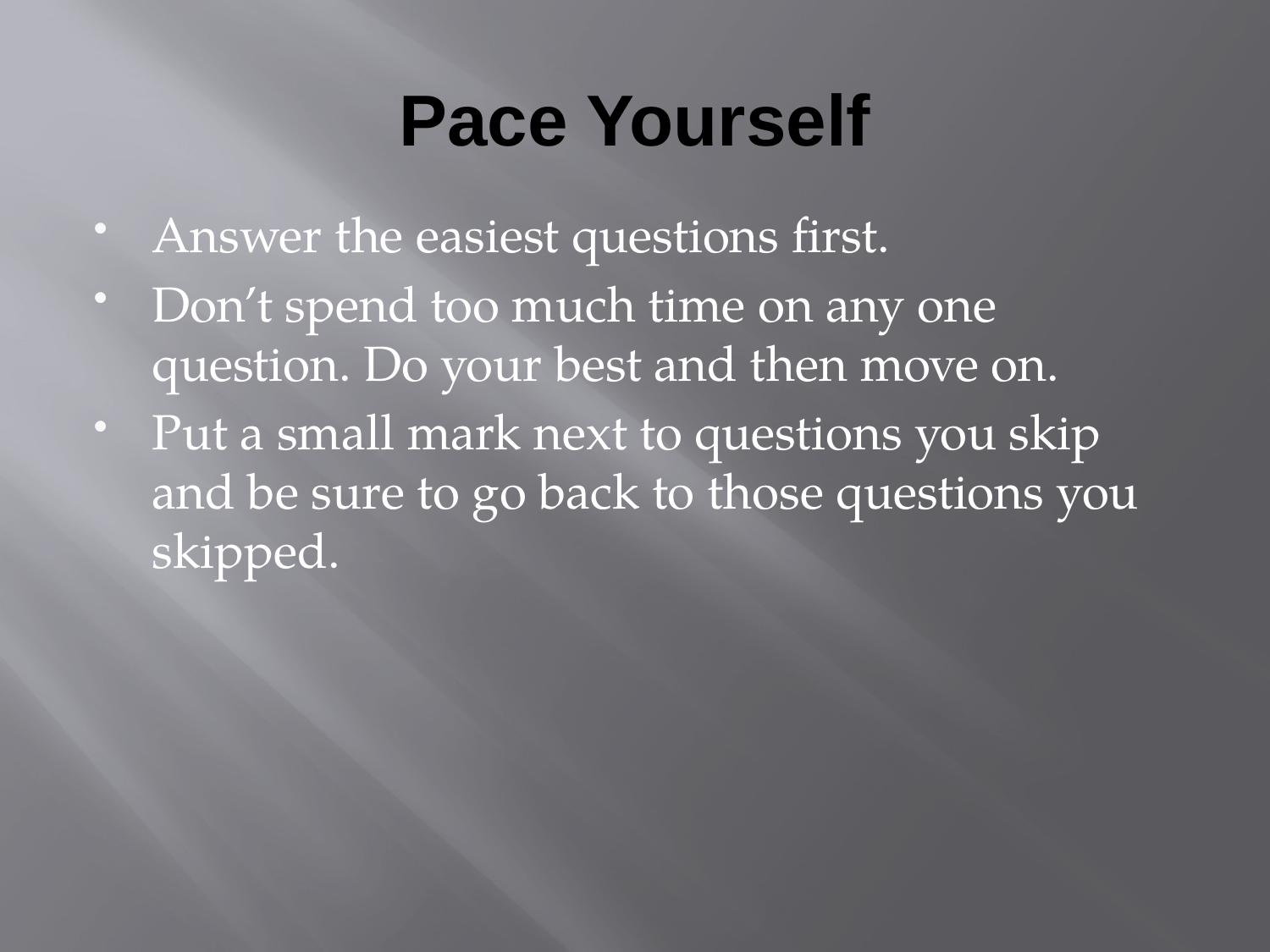

# Pace Yourself
Answer the easiest questions first.
Don’t spend too much time on any one question. Do your best and then move on.
Put a small mark next to questions you skip and be sure to go back to those questions you skipped.